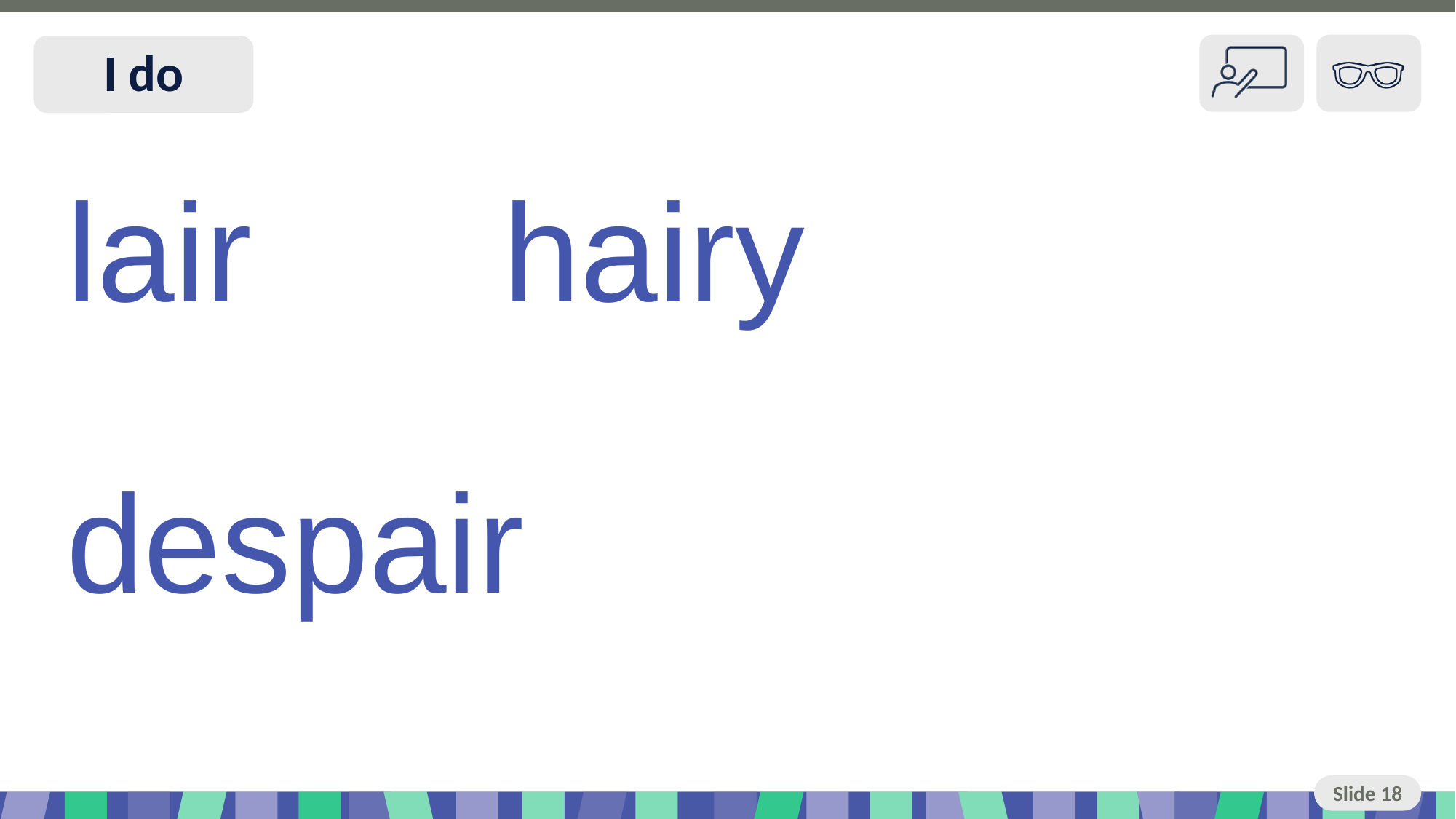

Slide 18 I do
lair      	hairy
despair